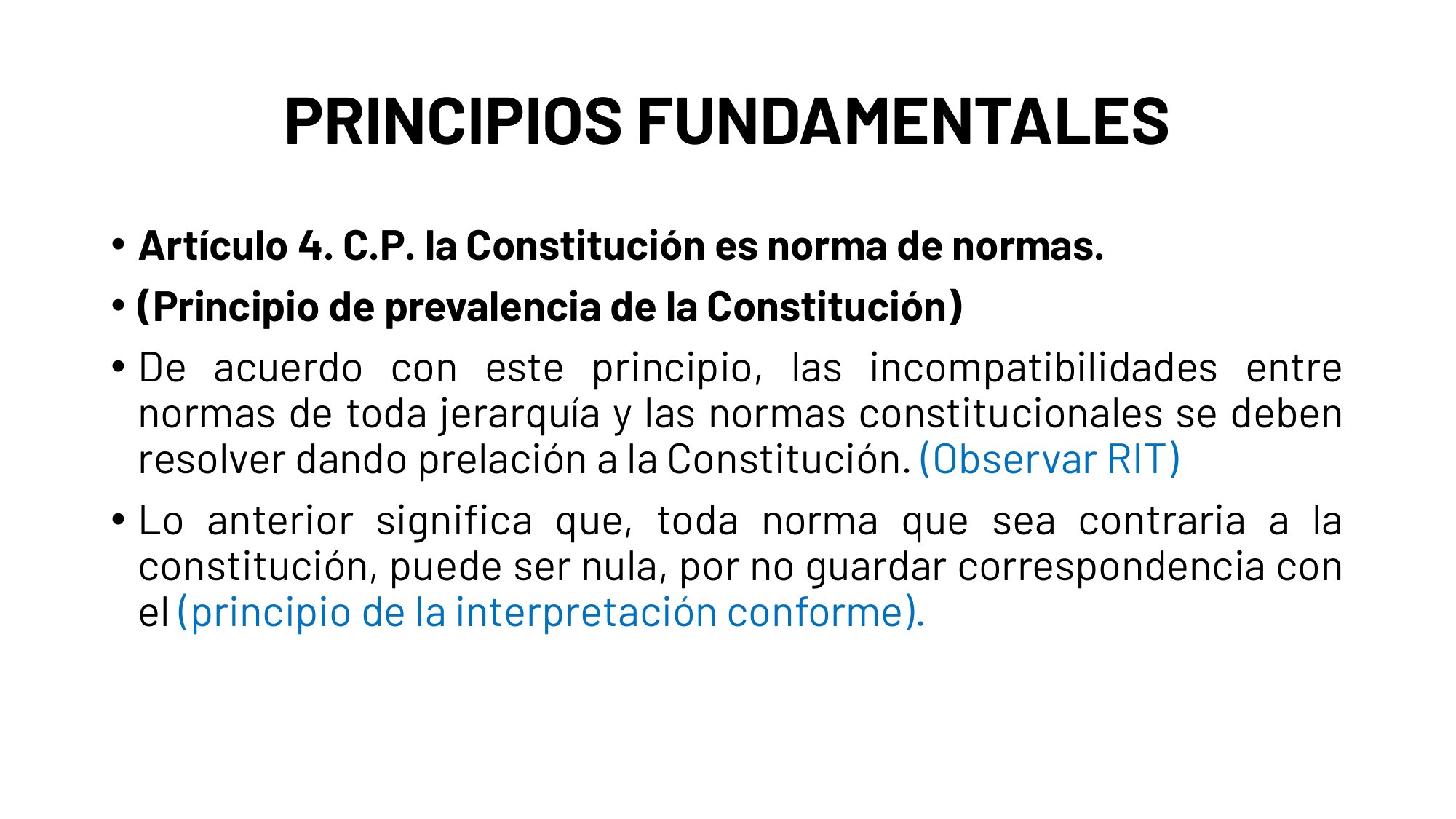

# PRINCIPIOS FUNDAMENTALES
Artículo 4. C.P. la Constitución es norma de normas.
(Principio de prevalencia de la Constitución)
De acuerdo con este principio, las incompatibilidades entre normas de toda jerarquía y las normas constitucionales se deben resolver dando prelación a la Constitución. (Observar RIT)
Lo anterior significa que, toda norma que sea contraria a la constitución, puede ser nula, por no guardar correspondencia con el (principio de la interpretación conforme).